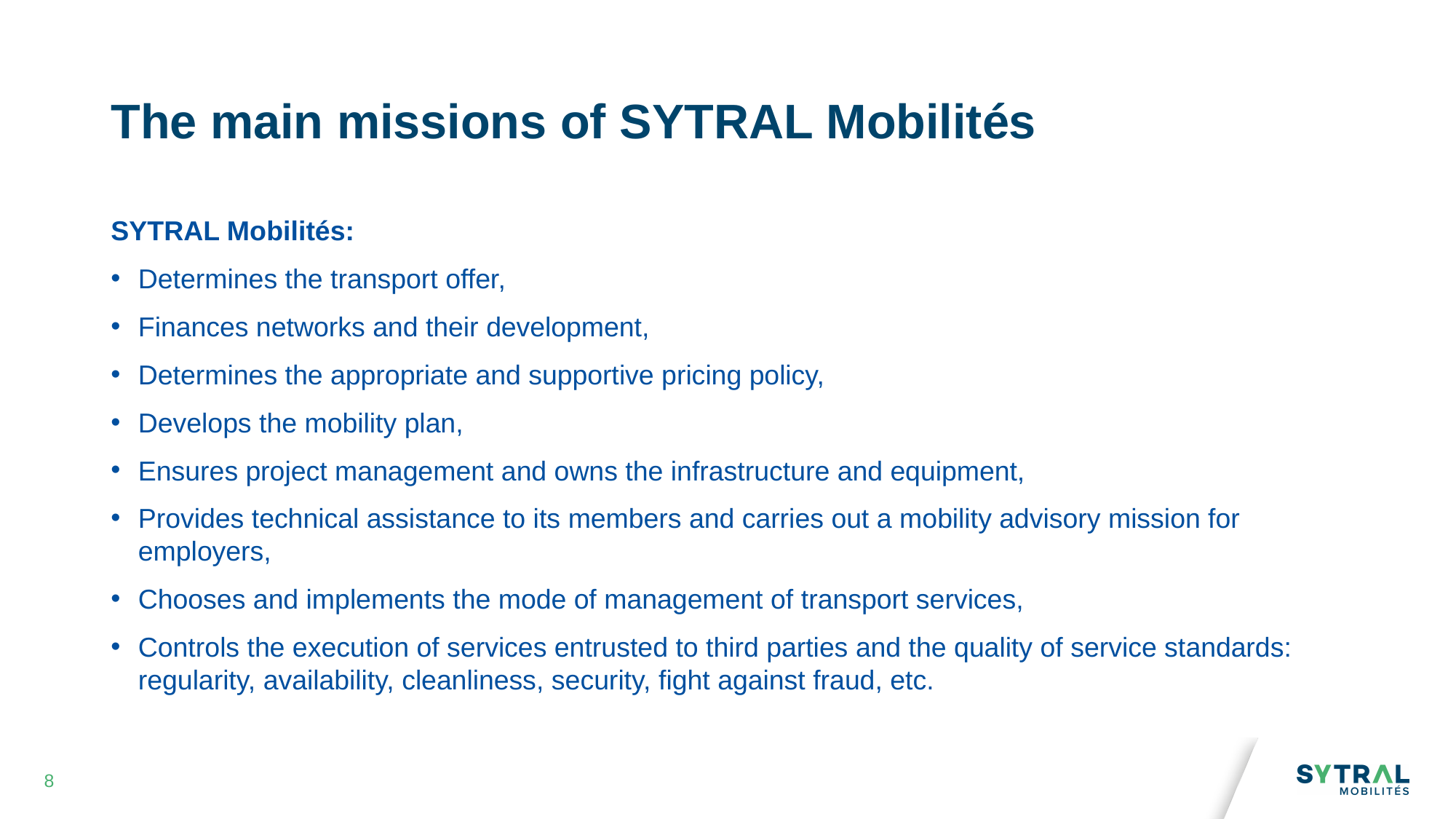

# The main missions of SYTRAL Mobilités
SYTRAL Mobilités:
Determines the transport offer,
Finances networks and their development,
Determines the appropriate and supportive pricing policy,
Develops the mobility plan,
Ensures project management and owns the infrastructure and equipment,
Provides technical assistance to its members and carries out a mobility advisory mission for employers,
Chooses and implements the mode of management of transport services,
Controls the execution of services entrusted to third parties and the quality of service standards: regularity, availability, cleanliness, security, fight against fraud, etc.
8